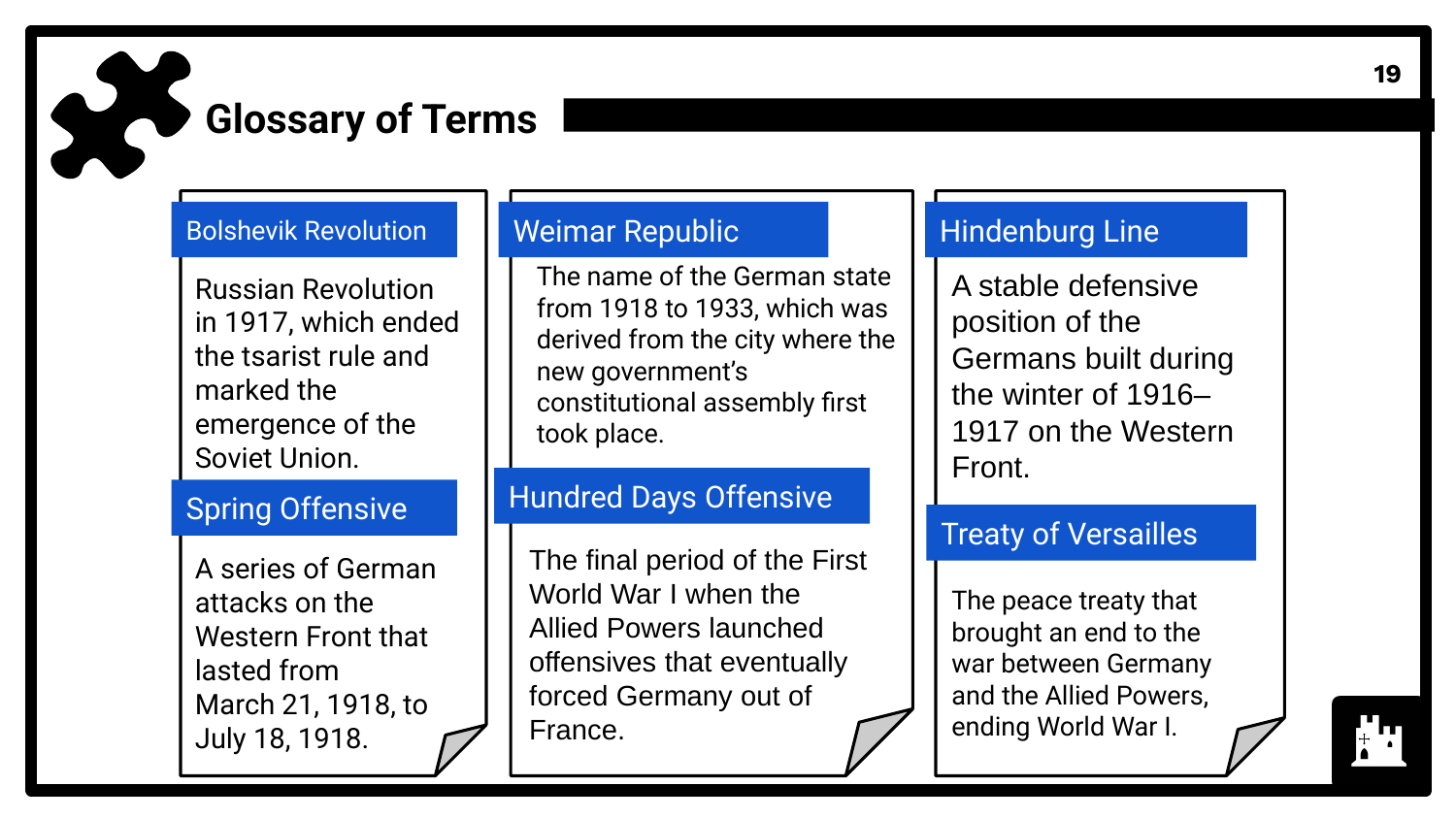

19

Glossary of Terms

Bolshevik Revolution
Weimar Republic
Hindenburg Line
The name of the German state from 1918 to 1933, which was derived from the city where the new government’s constitutional assembly first took place.
A stable defensive position of the Germans built during the winter of 1916–1917 on the Western Front.
Russian Revolution in 1917, which ended the tsarist rule and marked the emergence of the Soviet Union.
Hundred Days Offensive
Spring Offensive
Treaty of Versailles
The final period of the First World War I when the Allied Powers launched offensives that eventually forced Germany out of France.
A series of German attacks on the Western Front that lasted from
March 21, 1918, to July 18, 1918.
The peace treaty that brought an end to the war between Germany and the Allied Powers, ending World War I.